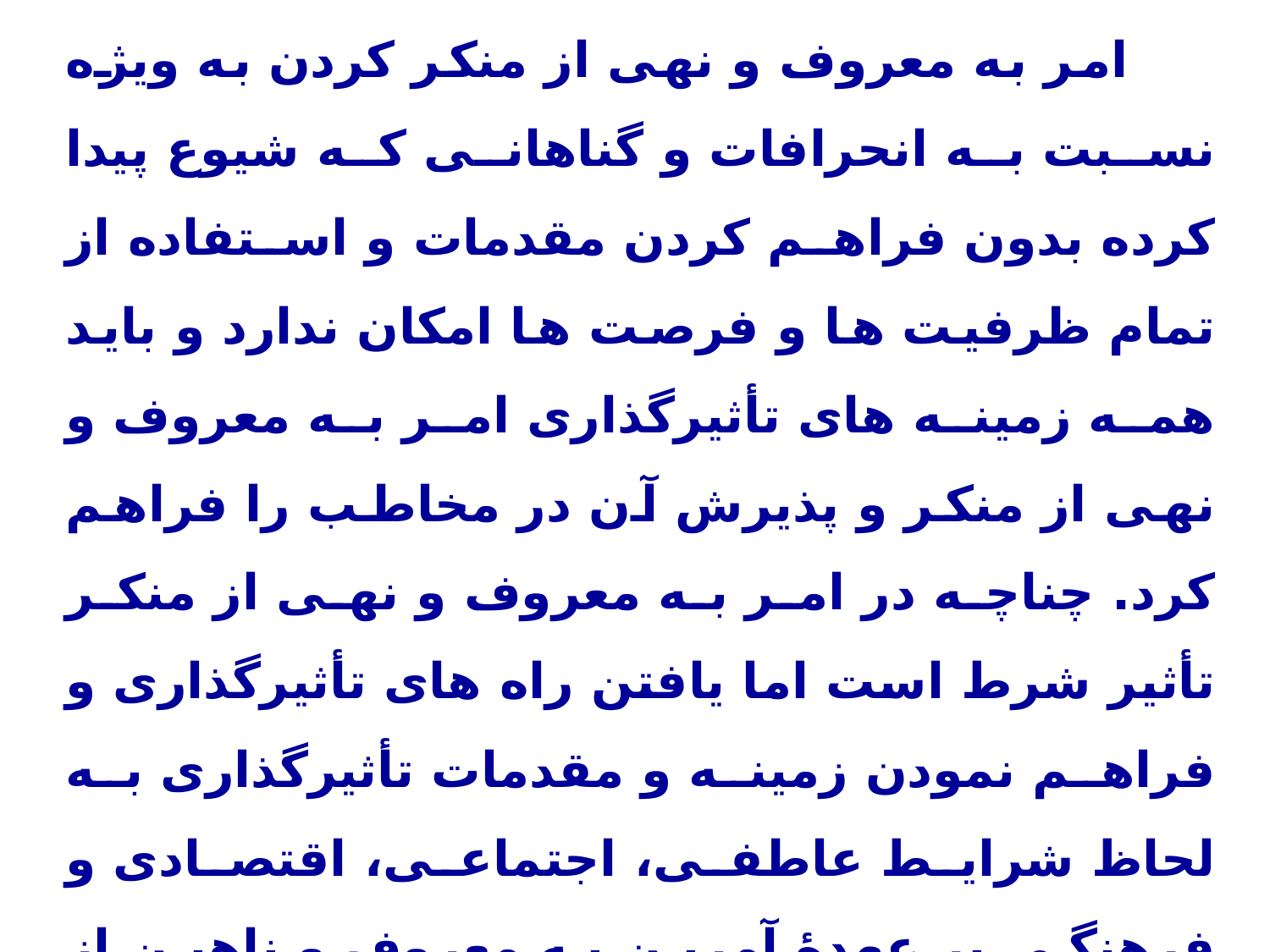

اصل هشتم: فرصت سازی و تهیه مقدمات

امر به معروف و نهی از منکر کردن به ویژه نسبت به انحرافات و گناهانی که شیوع پیدا کرده بدون فراهم کردن مقدمات و استفاده از تمام ظرفیت ها و فرصت ها امکان ندارد و باید همه زمینه های تأثیرگذاری امر به معروف و نهی از منکر و پذیرش آن در مخاطب را فراهم کرد. چناچه در امر به معروف و نهی از منکر تأثیر شرط است اما یافتن راه های تأثیرگذاری و فراهم نمودن زمینه و مقدمات تأثیرگذاری به لحاظ شرایط عاطفی، اجتماعی، اقتصادی و فرهنگی بر عهدۀ آمرین به معروف و ناهین از منکر است.